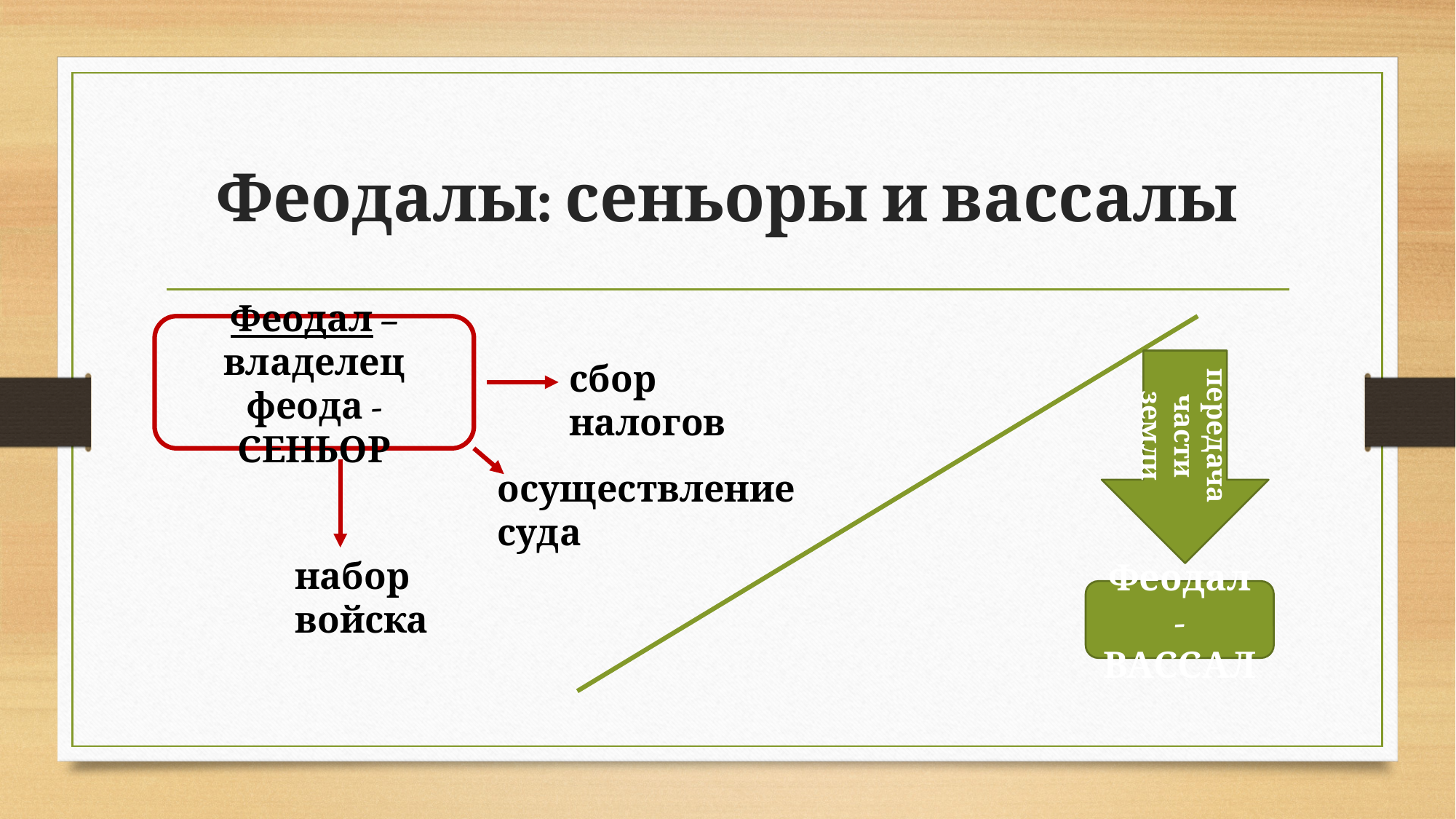

# Феодалы: сеньоры и вассалы

Феодал – владелец феода - СЕНЬОР
сбор налогов
передача части земли
осуществление суда
набор войска
Феодал - ВАССАЛ